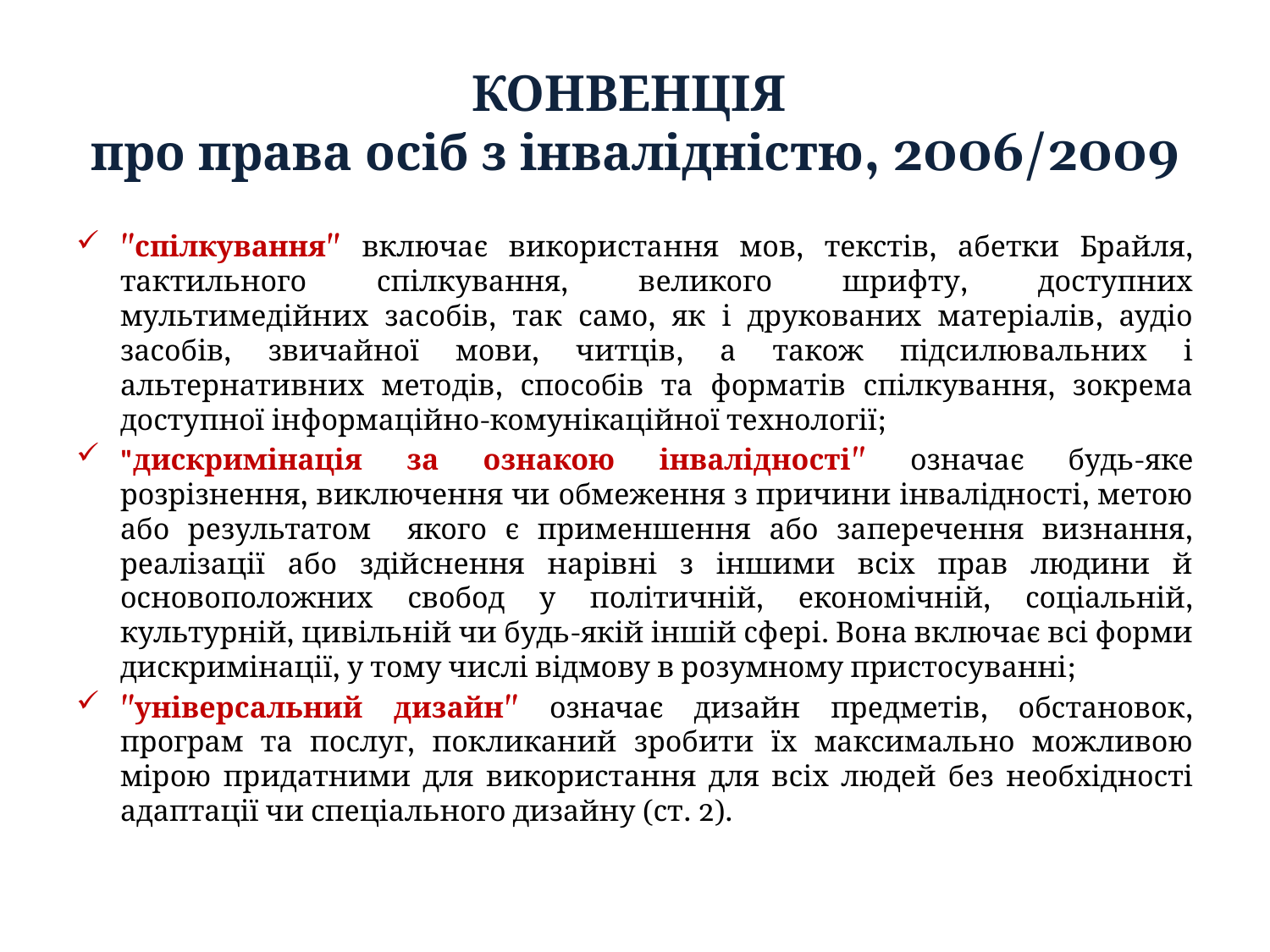

# КОНВЕНЦІЯ про права осіб з інвалідністю, 2006/2009
"спілкування" включає використання мов, текстів, абетки Брайля, тактильного спілкування, великого шрифту, доступних мультимедійних засобів, так само, як і друкованих матеріалів, аудіо засобів, звичайної мови, читців, а також підсилювальних і альтернативних методів, способів та форматів спілкування, зокрема доступної інформаційно-комунікаційної технології;
"дискримінація за ознакою інвалідності" означає будь-яке розрізнення, виключення чи обмеження з причини інвалідності, метою або результатом  якого є применшення або заперечення визнання, реалізації або здійснення нарівні з іншими всіх прав людини й основоположних свобод у політичній, економічній, соціальній, культурній, цивільній чи будь-якій іншій сфері. Вона включає всі форми дискримінації, у тому числі відмову в розумному пристосуванні;
"універсальний дизайн" означає дизайн предметів, обстановок, програм та послуг, покликаний зробити їх максимально можливою мірою придатними для використання для всіх людей без необхідності адаптації чи спеціального дизайну (ст. 2).